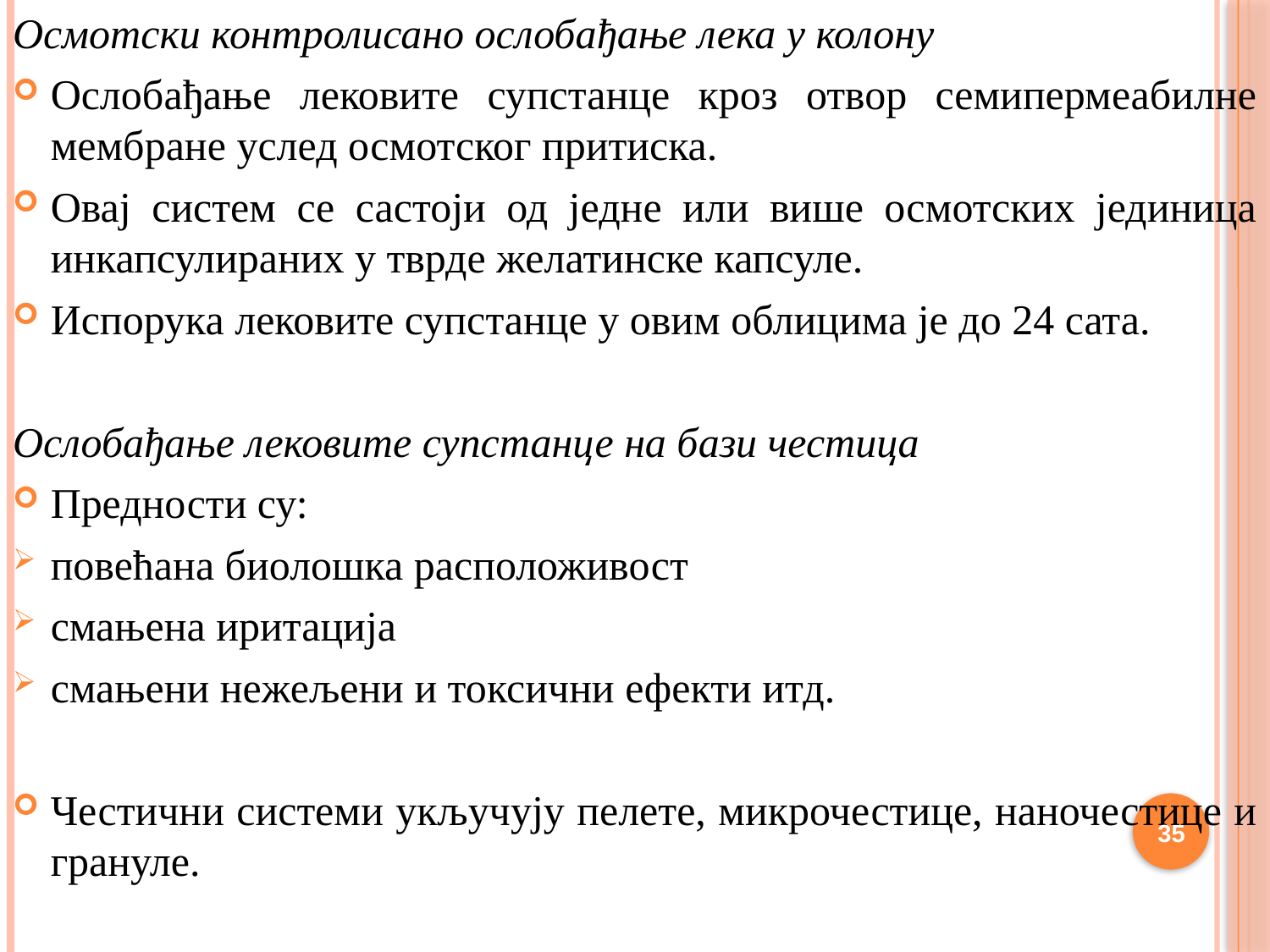

Осмотски контролисано ослобађање лека у колону
Ослобађање лековите супстанце кроз отвор семипермеабилне мембране услед осмотског притиска.
Овај систем се састоји од једне или више осмотских јединица инкапсулираних у тврде желатинске капсуле.
Испорука лековите супстанце у овим облицима је до 24 сата.

Ослобађање лековите супстанце на бази честица
Предности су:
повећана биолошка расположивост
смањена иритација
смањени нежељени и токсични ефекти итд.

Честични системи укључују пелете, микрочестице, наночестице и грануле.
35